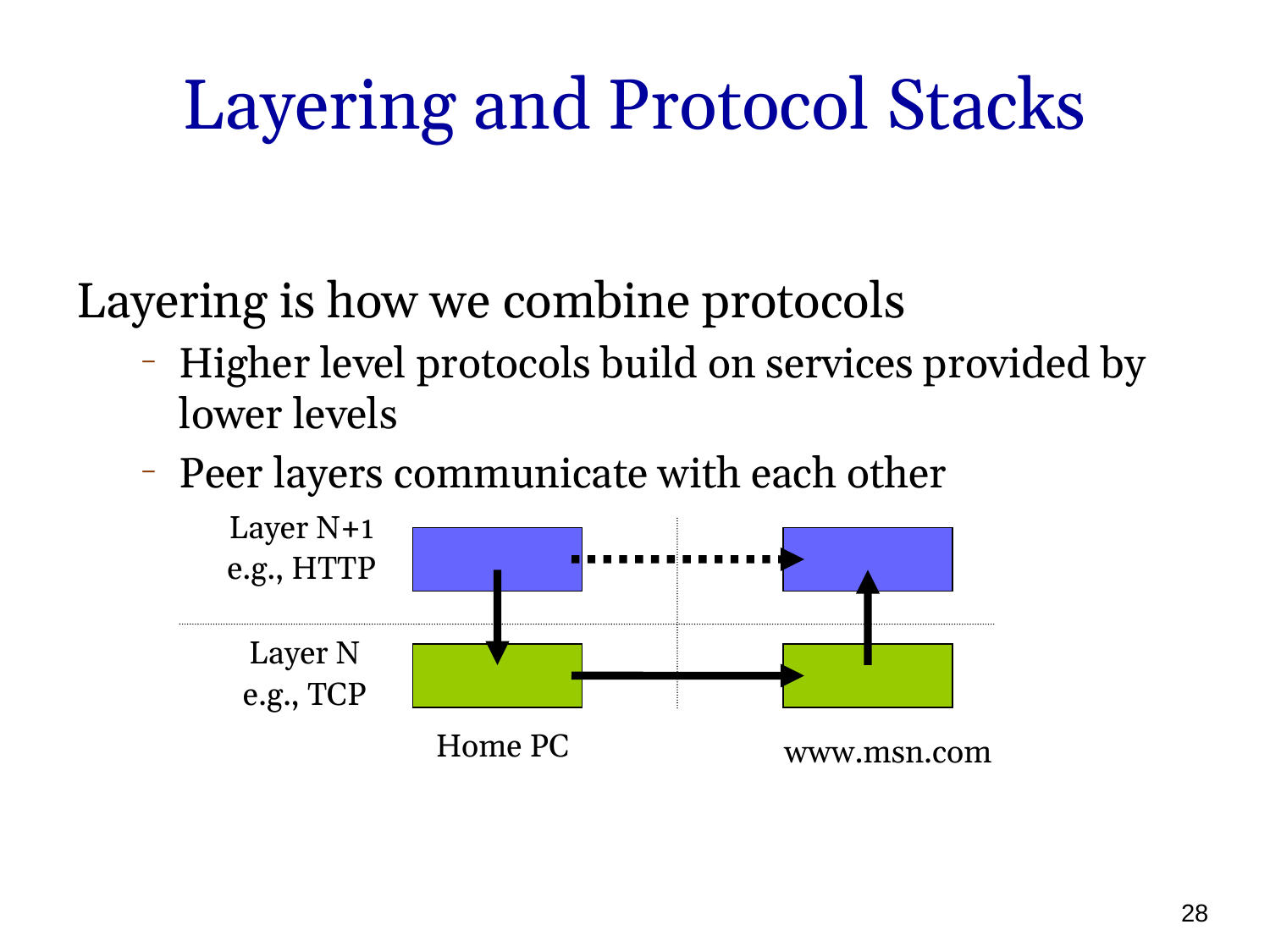

# Layering and Protocol Stacks
Layering is how we combine protocols
Higher level protocols build on services provided by lower levels
Peer layers communicate with each other
Layer N+1
e.g., HTTP

Layer N
e.g., TCP

Home PC
www.msn.com
 28